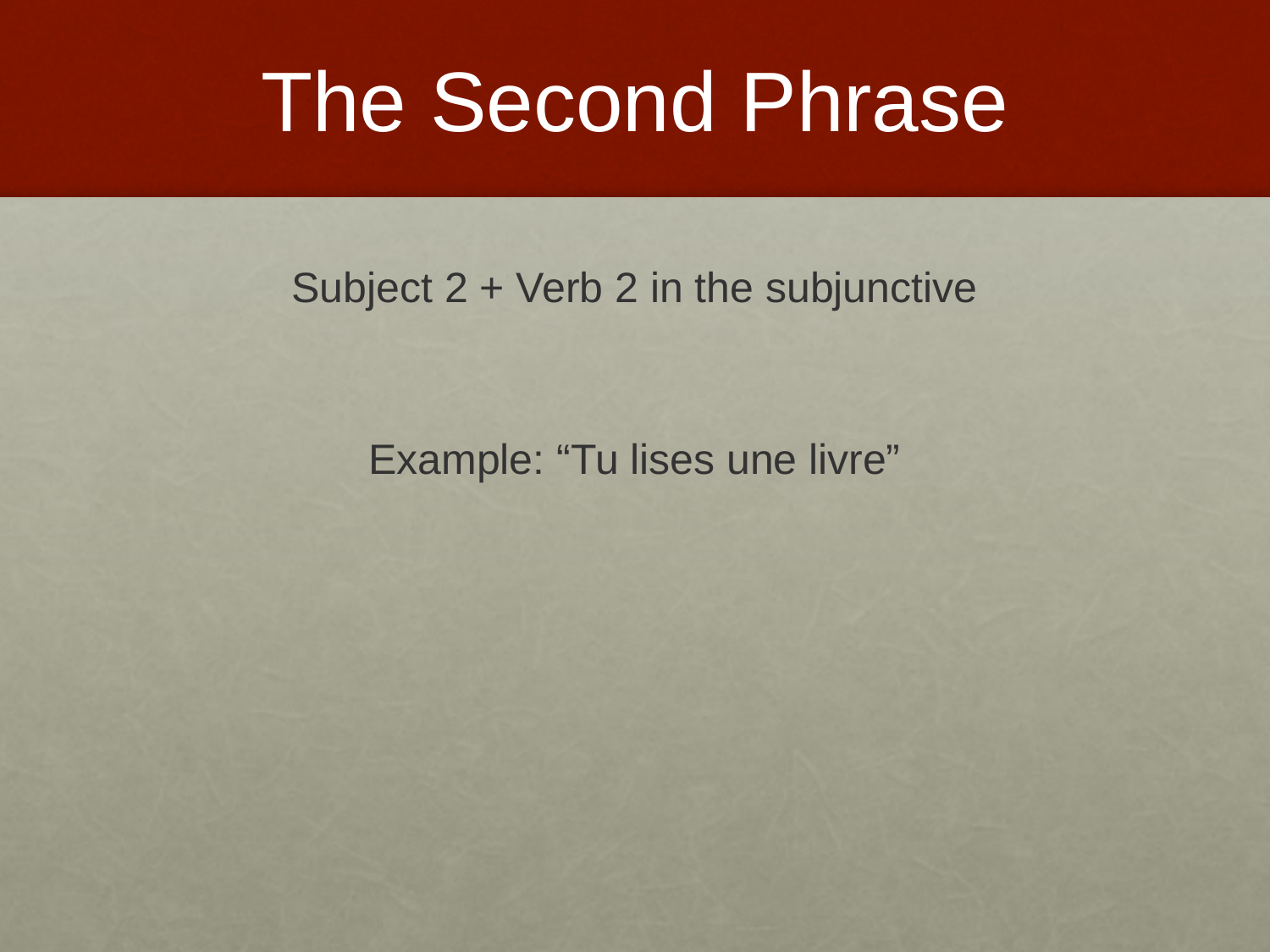

# The Second Phrase
Subject 2 + Verb 2 in the subjunctive

Example: “Tu lises une livre”